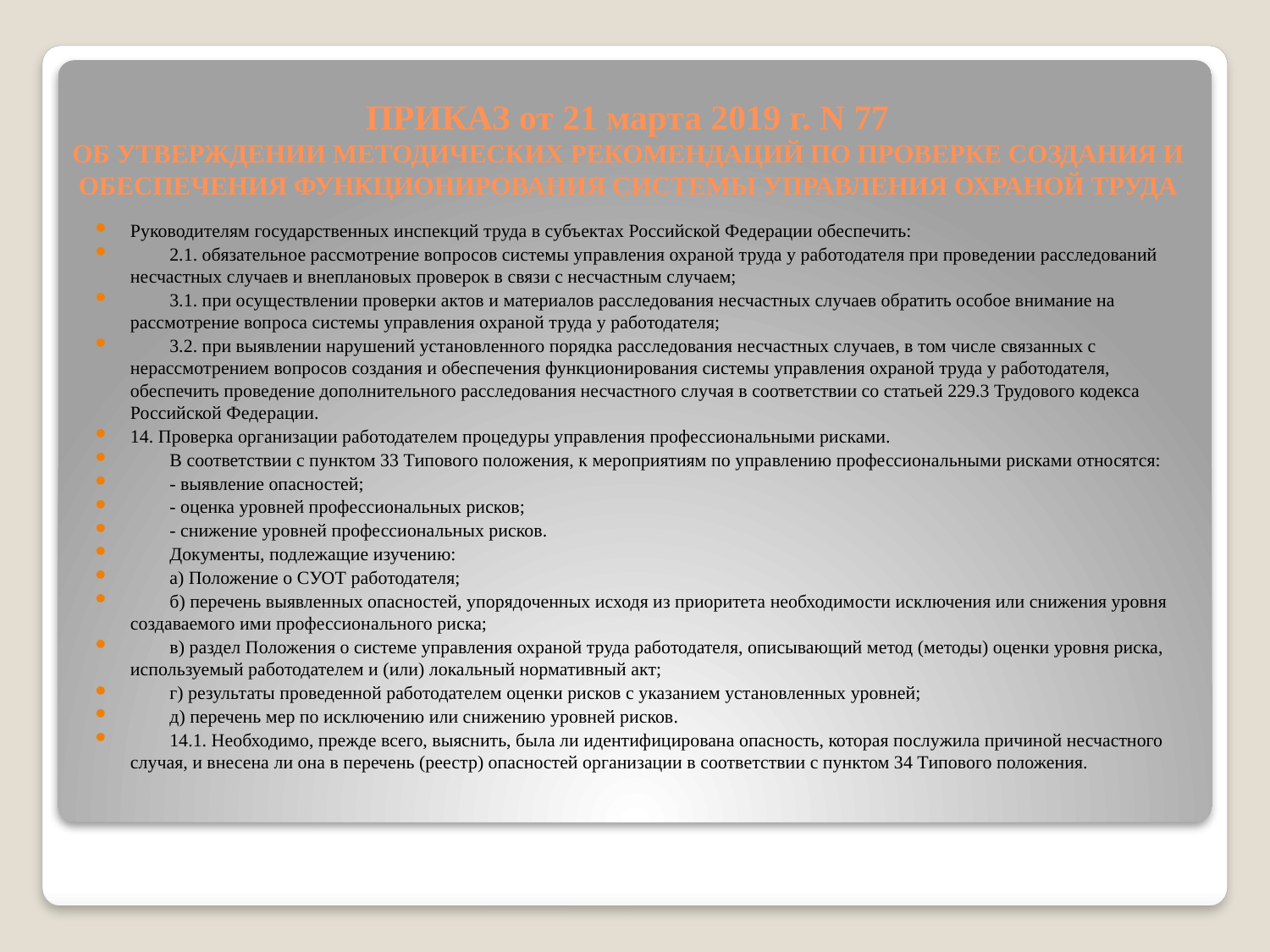

# ПРИКАЗ от 21 марта 2019 г. N 77 ОБ УТВЕРЖДЕНИИ МЕТОДИЧЕСКИХ РЕКОМЕНДАЦИЙ ПО ПРОВЕРКЕ СОЗДАНИЯ И ОБЕСПЕЧЕНИЯ ФУНКЦИОНИРОВАНИЯ СИСТЕМЫ УПРАВЛЕНИЯ ОХРАНОЙ ТРУДА
Руководителям государственных инспекций труда в субъектах Российской Федерации обеспечить:
	2.1. обязательное рассмотрение вопросов системы управления охраной труда у работодателя при проведении расследований несчастных случаев и внеплановых проверок в связи с несчастным случаем;
	3.1. при осуществлении проверки актов и материалов расследования несчастных случаев обратить особое внимание на рассмотрение вопроса системы управления охраной труда у работодателя;
	3.2. при выявлении нарушений установленного порядка расследования несчастных случаев, в том числе связанных с нерассмотрением вопросов создания и обеспечения функционирования системы управления охраной труда у работодателя, обеспечить проведение дополнительного расследования несчастного случая в соответствии со статьей 229.3 Трудового кодекса Российской Федерации.
14. Проверка организации работодателем процедуры управления профессиональными рисками.
	В соответствии с пунктом 33 Типового положения, к мероприятиям по управлению профессиональными рисками относятся:
	- выявление опасностей;
	- оценка уровней профессиональных рисков;
	- снижение уровней профессиональных рисков.
	Документы, подлежащие изучению:
	а) Положение о СУОТ работодателя;
	б) перечень выявленных опасностей, упорядоченных исходя из приоритета необходимости исключения или снижения уровня создаваемого ими профессионального риска;
	в) раздел Положения о системе управления охраной труда работодателя, описывающий метод (методы) оценки уровня риска, используемый работодателем и (или) локальный нормативный акт;
	г) результаты проведенной работодателем оценки рисков с указанием установленных уровней;
	д) перечень мер по исключению или снижению уровней рисков.
	14.1. Необходимо, прежде всего, выяснить, была ли идентифицирована опасность, которая послужила причиной несчастного случая, и внесена ли она в перечень (реестр) опасностей организации в соответствии с пунктом 34 Типового положения.